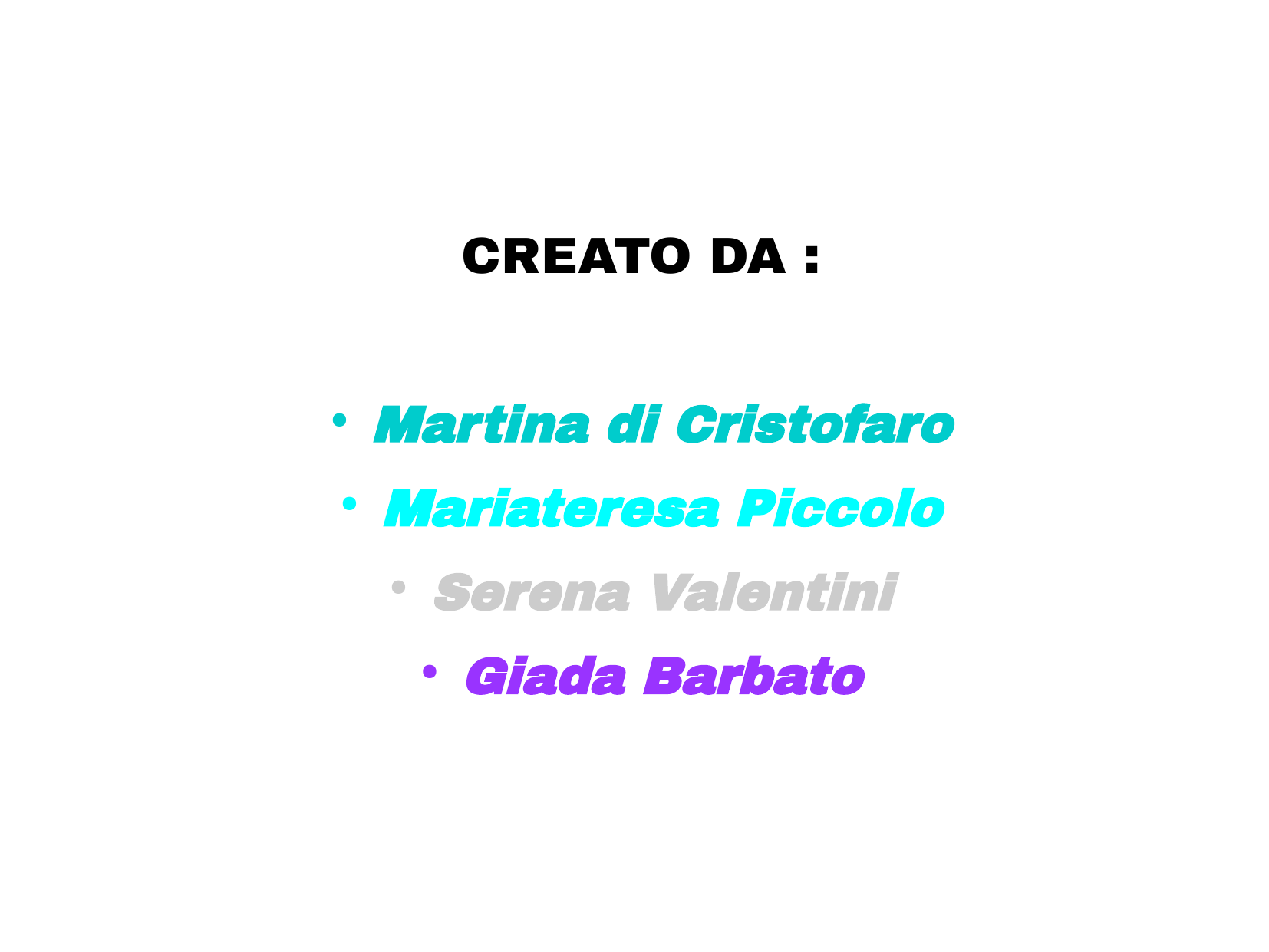

CREATO DA :

Martina di Cristofaro
Mariateresa Piccolo
Serena Valentini
Giada Barbato